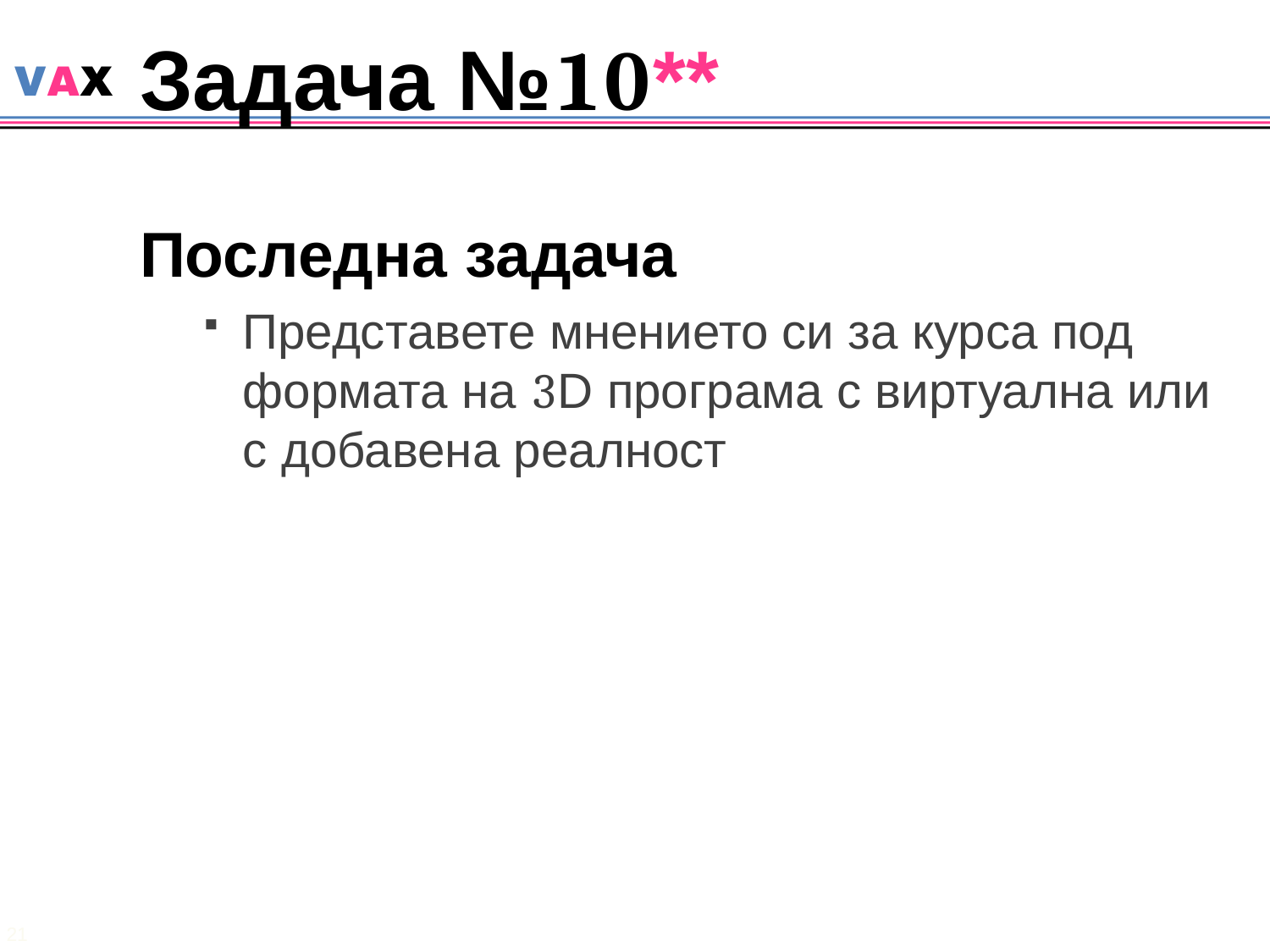

# Задача №10**
Последна задача
Представете мнението си за курса под формата на 3D програма с виртуална или с добавена реалност